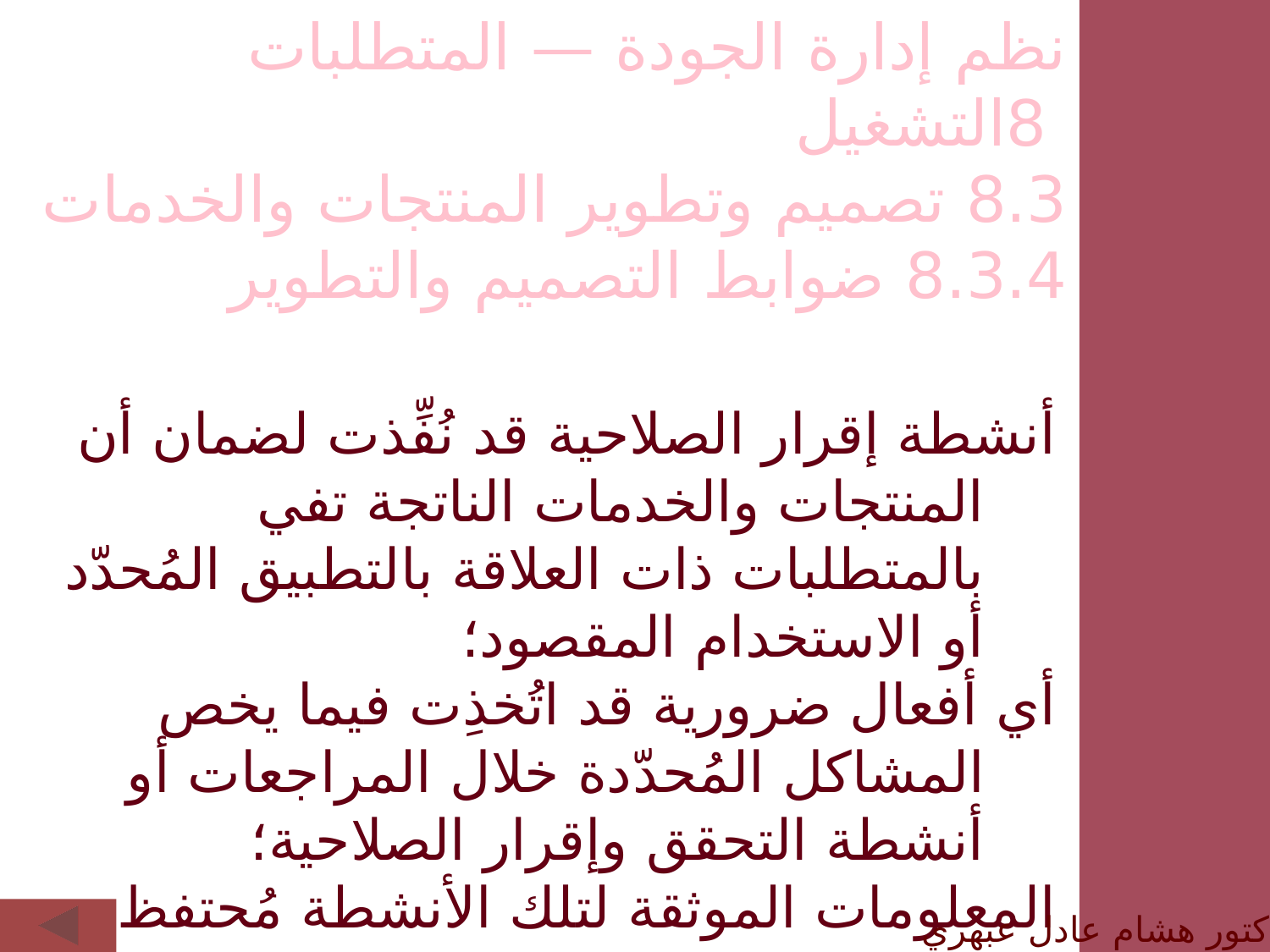

نظم إدارة الجودة — المتطلبات
 8التشغيل
8.3 تصميم وتطوير المنتجات والخدمات
8.3.4 ضوابط التصميم والتطوير

أنشطة إقرار الصلاحية قد نُفِّذت لضمان أن المنتجات والخدمات الناتجة تفي بالمتطلبات ذات العلاقة بالتطبيق المُحدّد أو الاستخدام المقصود؛
أي أفعال ضرورية قد اتُخذِت فيما يخص المشاكل المُحدّدة خلال المراجعات أو أنشطة التحقق وإقرار الصلاحية؛
المعلومات الموثقة لتلك الأنشطة مُحتفظ بها؛

الدكتور هشام عادل عبهري